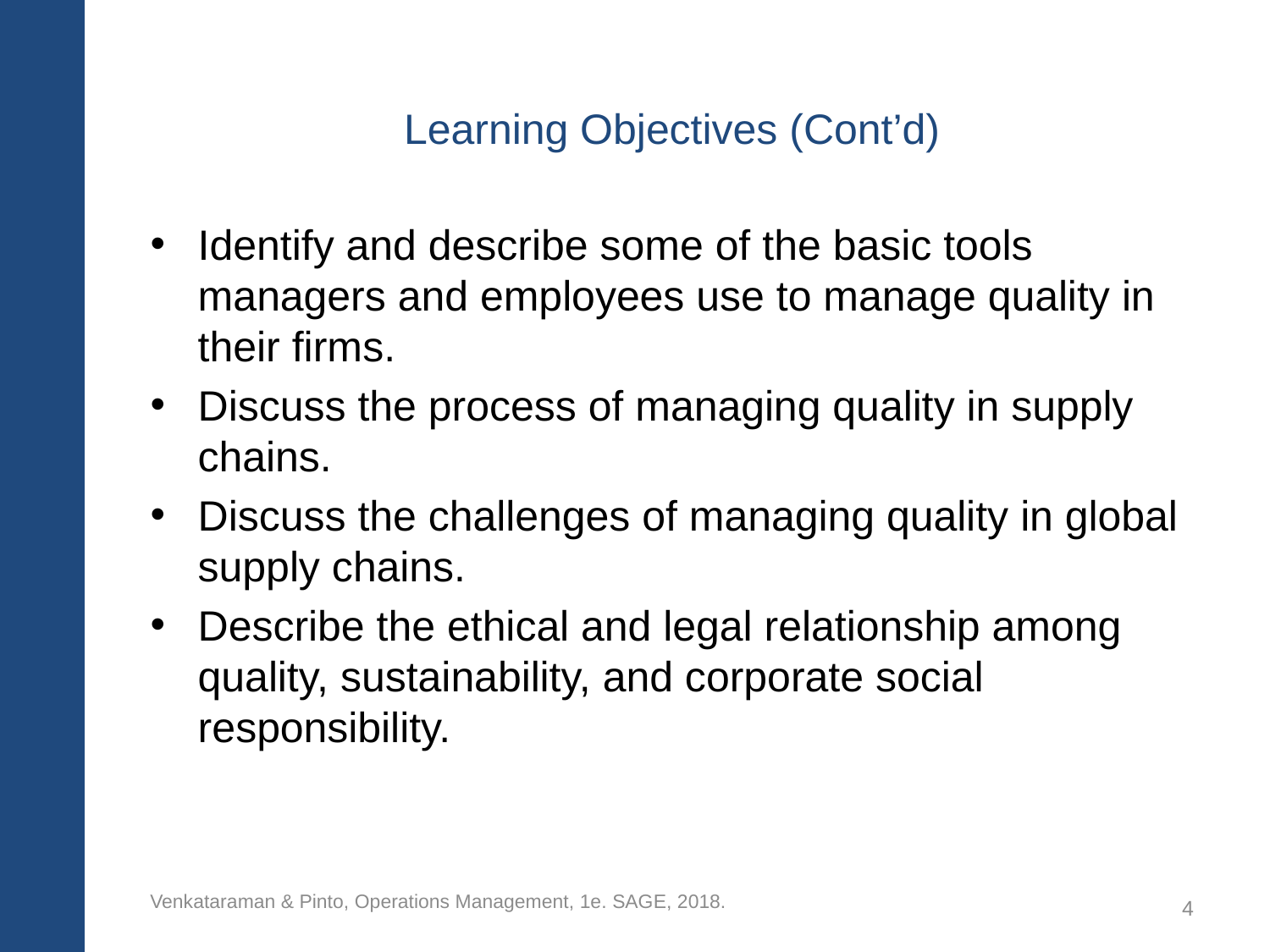

# Learning Objectives (Cont’d)
Identify and describe some of the basic tools managers and employees use to manage quality in their firms.
Discuss the process of managing quality in supply chains.
Discuss the challenges of managing quality in global supply chains.
Describe the ethical and legal relationship among quality, sustainability, and corporate social responsibility.
Venkataraman & Pinto, Operations Management, 1e. SAGE, 2018.
4